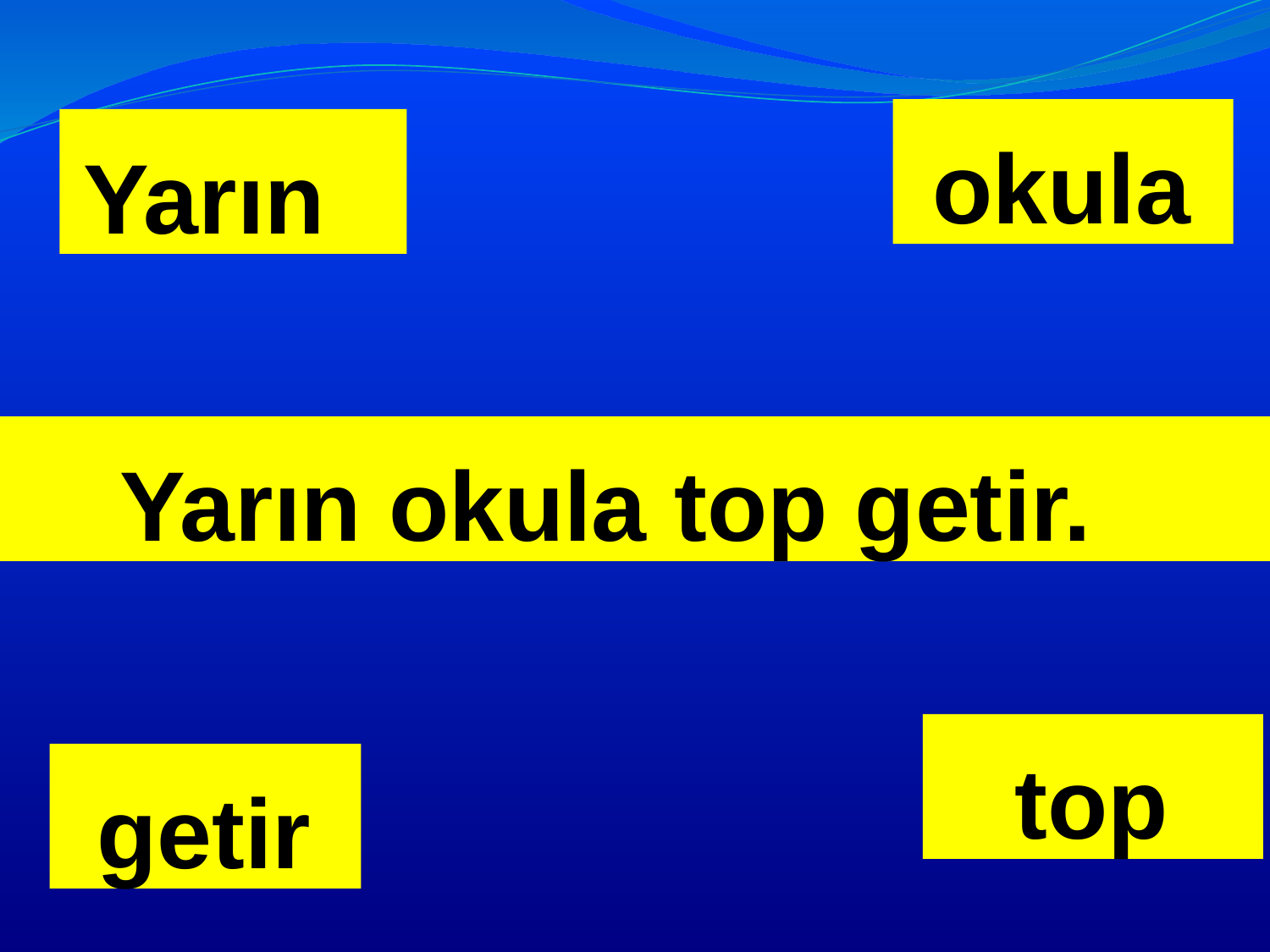

okula
# Yarın
Yarın okula top getir.
top
getir